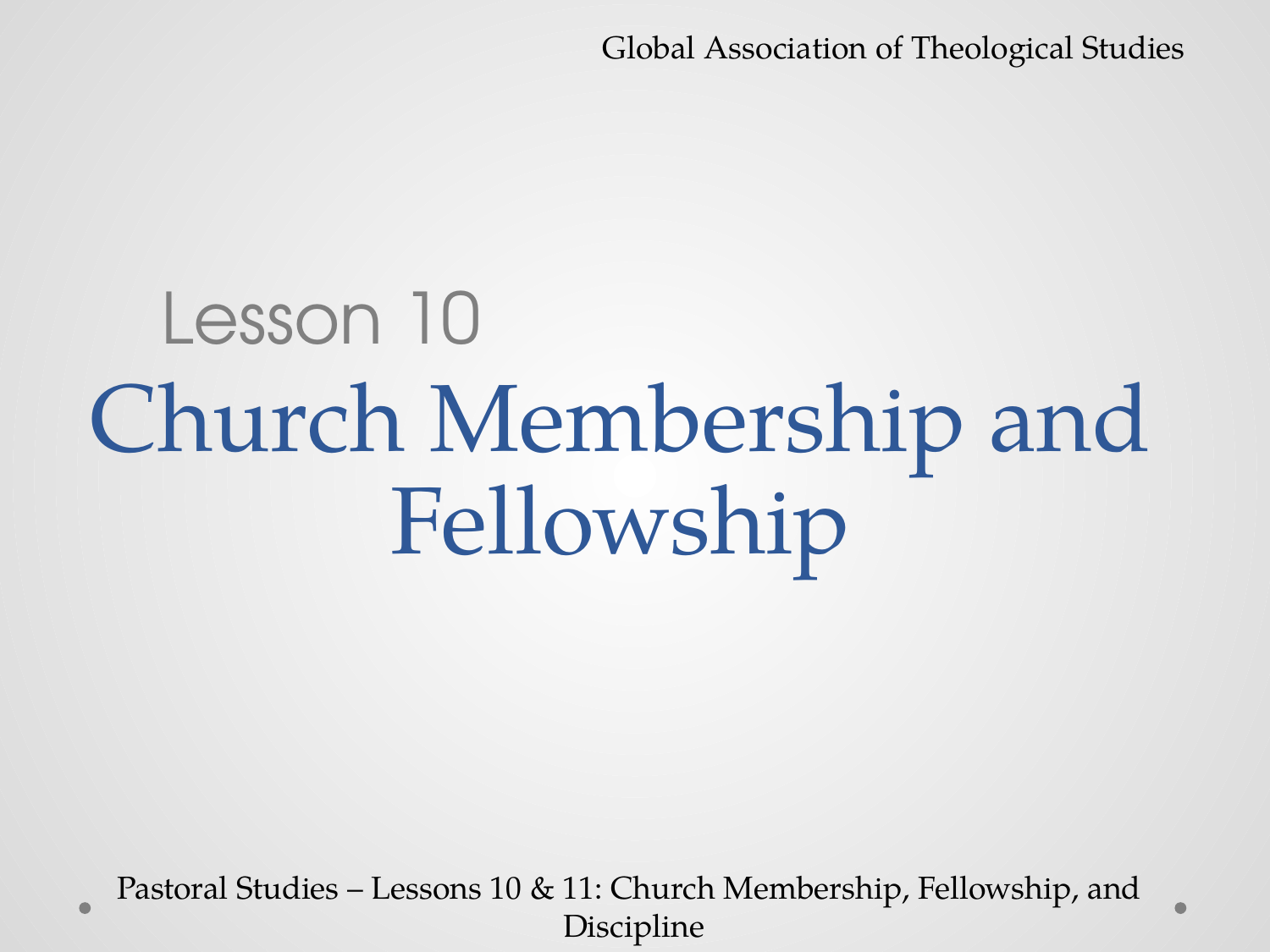

Global Association of Theological Studies
        Lesson 10
# Church Membership and Fellowship
Pastoral Studies – Lessons 10 & 11: Church Membership, Fellowship, and  Discipline